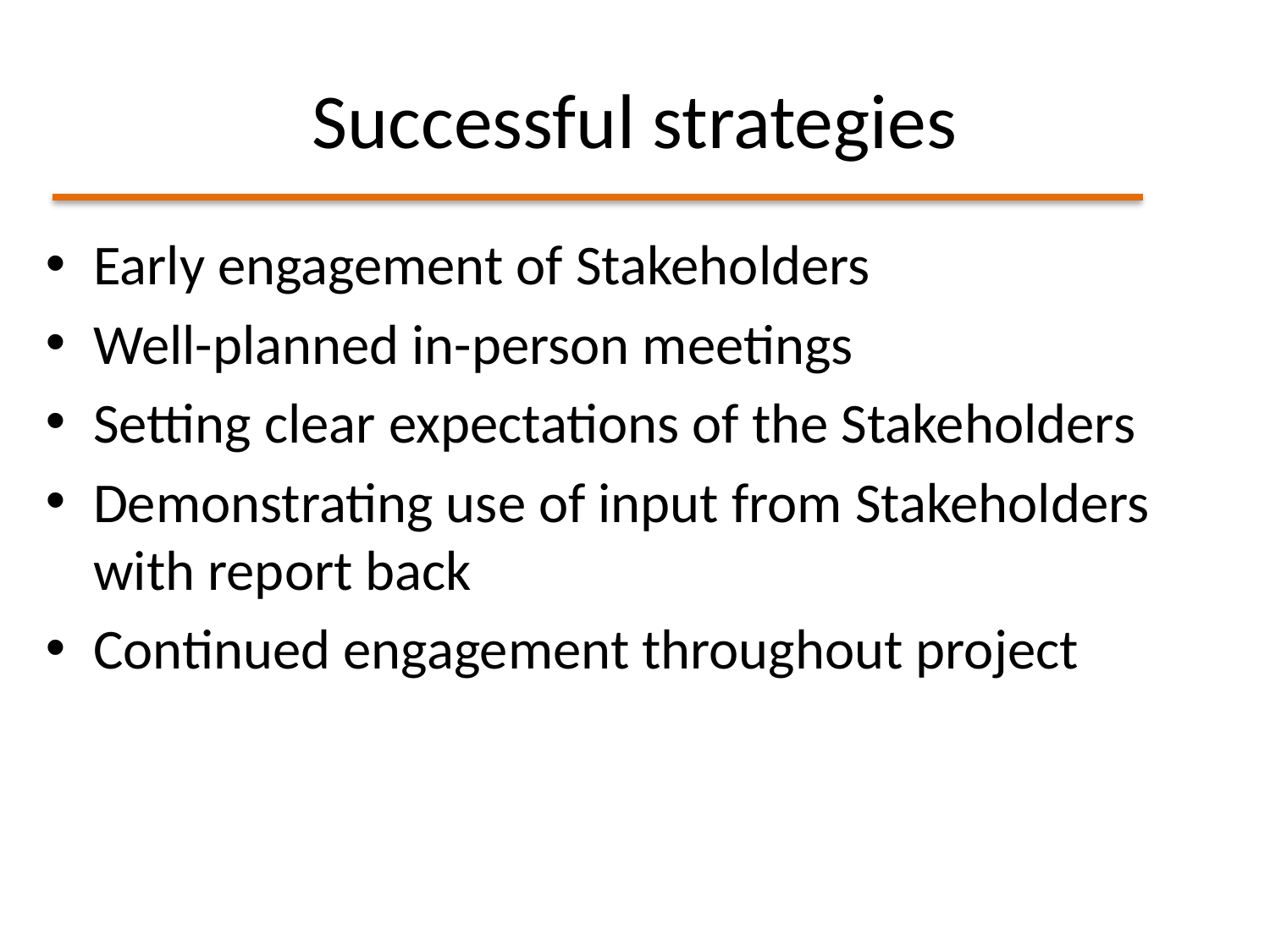

# Successful strategies
Early engagement of Stakeholders
Well-planned in-person meetings
Setting clear expectations of the Stakeholders
Demonstrating use of input from Stakeholders with report back
Continued engagement throughout project